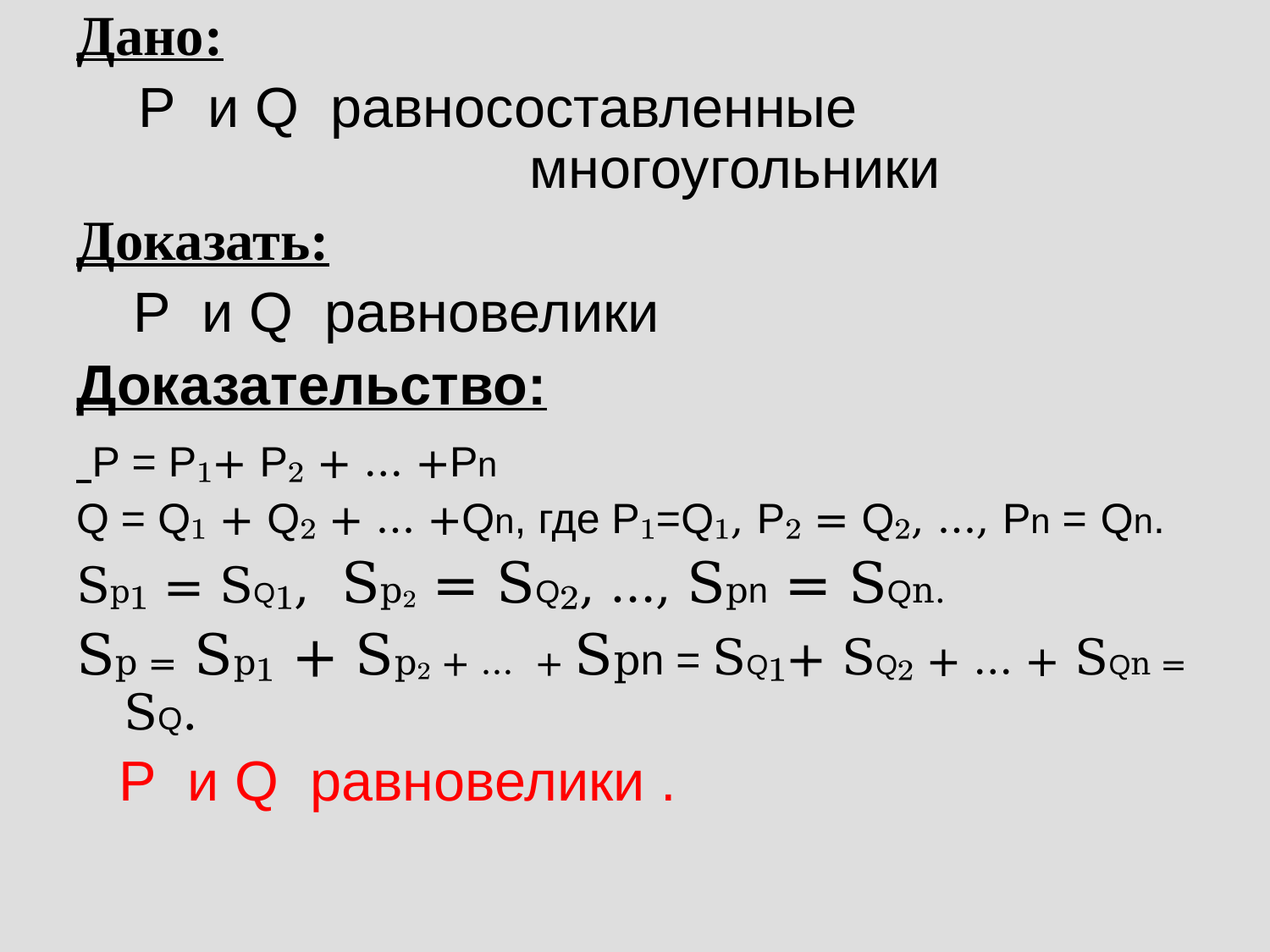

Дано:
    P  и Q  равносоставленные                                                многоугольники
Доказать:
    P  и Q  равновелики
Доказательство:
 P = P₁+ P₂ + … +Pn
Q = Q₁ + Q₂ + … +Qn, где P₁=Q₁, P₂ = Q₂, …, Pn = Qn.
Sp₁ = SQ₁,  Sp₂ = SQ₂, …, Spn = SQn.
Sp = Sp₁ + Sp₂ + …  + Spn = SQ₁+ SQ₂ + … + SQn = SQ.
   P  и Q  равновелики .

#